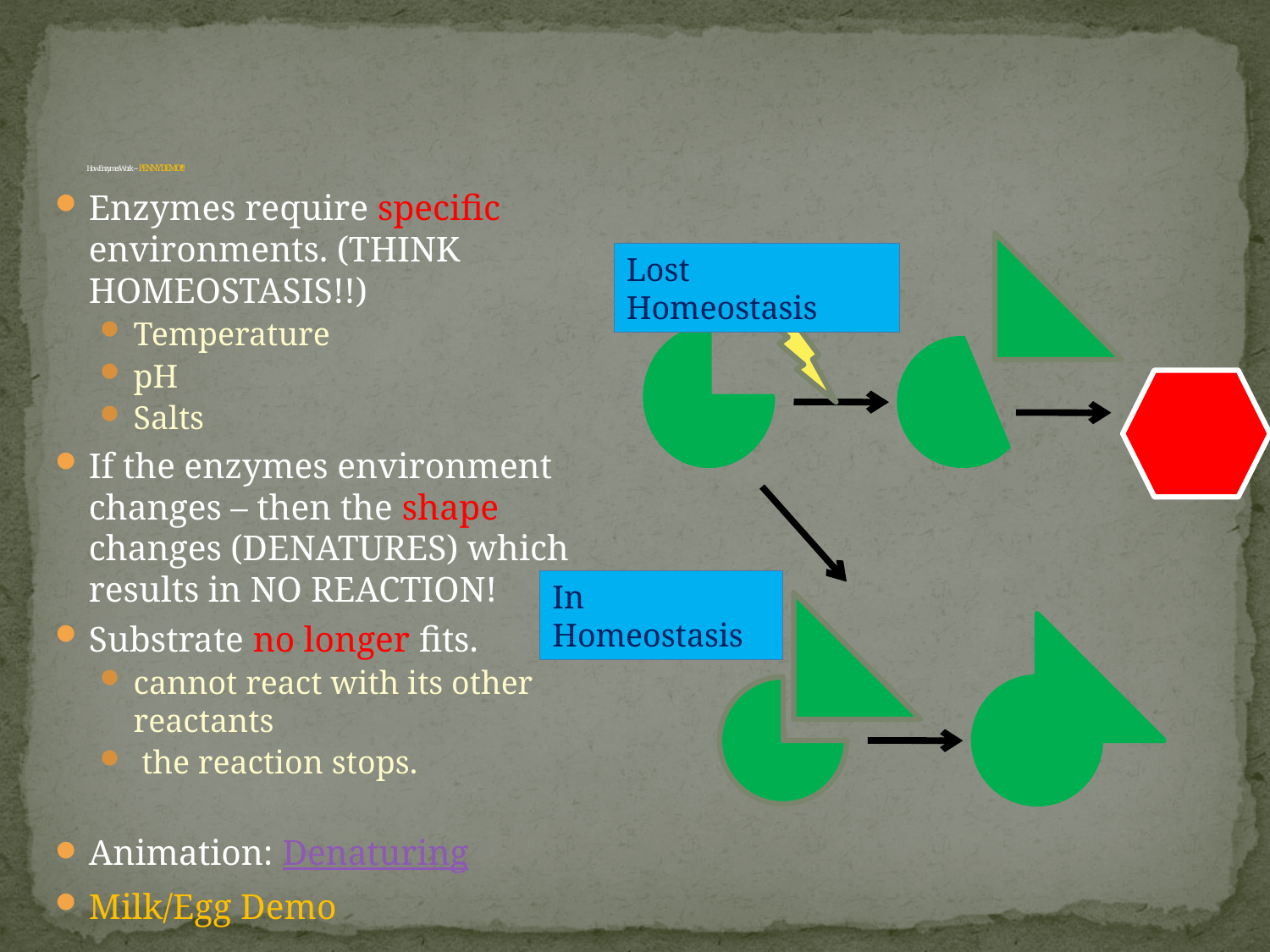

# How Enzymes Work – PENNY DEMO!!!
Enzymes require specific environments. (THINK HOMEOSTASIS!!)
Temperature
pH
Salts
If the enzymes environment changes – then the shape changes (DENATURES) which results in NO REACTION!
Substrate no longer fits.
cannot react with its other reactants
 the reaction stops.

Animation: Denaturing
Milk/Egg Demo

Lost Homeostasis
In Homeostasis